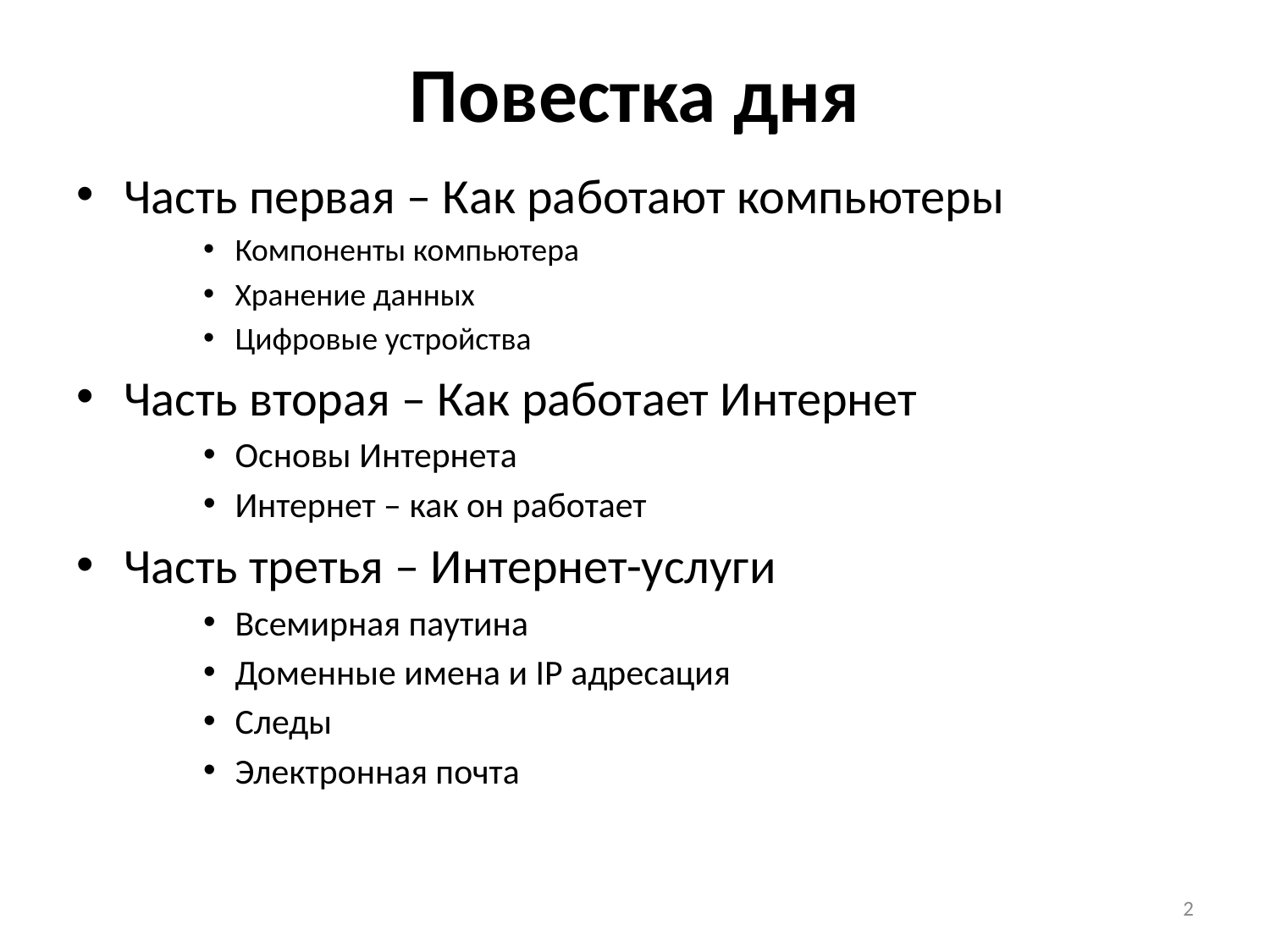

# Повестка дня
Часть первая – Как работают компьютеры
Компоненты компьютера
Хранение данных
Цифровые устройства
Часть вторая – Как работает Интернет
Основы Интернета
Интернет – как он работает
Часть третья – Интернет-услуги
Всемирная паутина
Доменные имена и IP адресация
Следы
Электронная почта
2